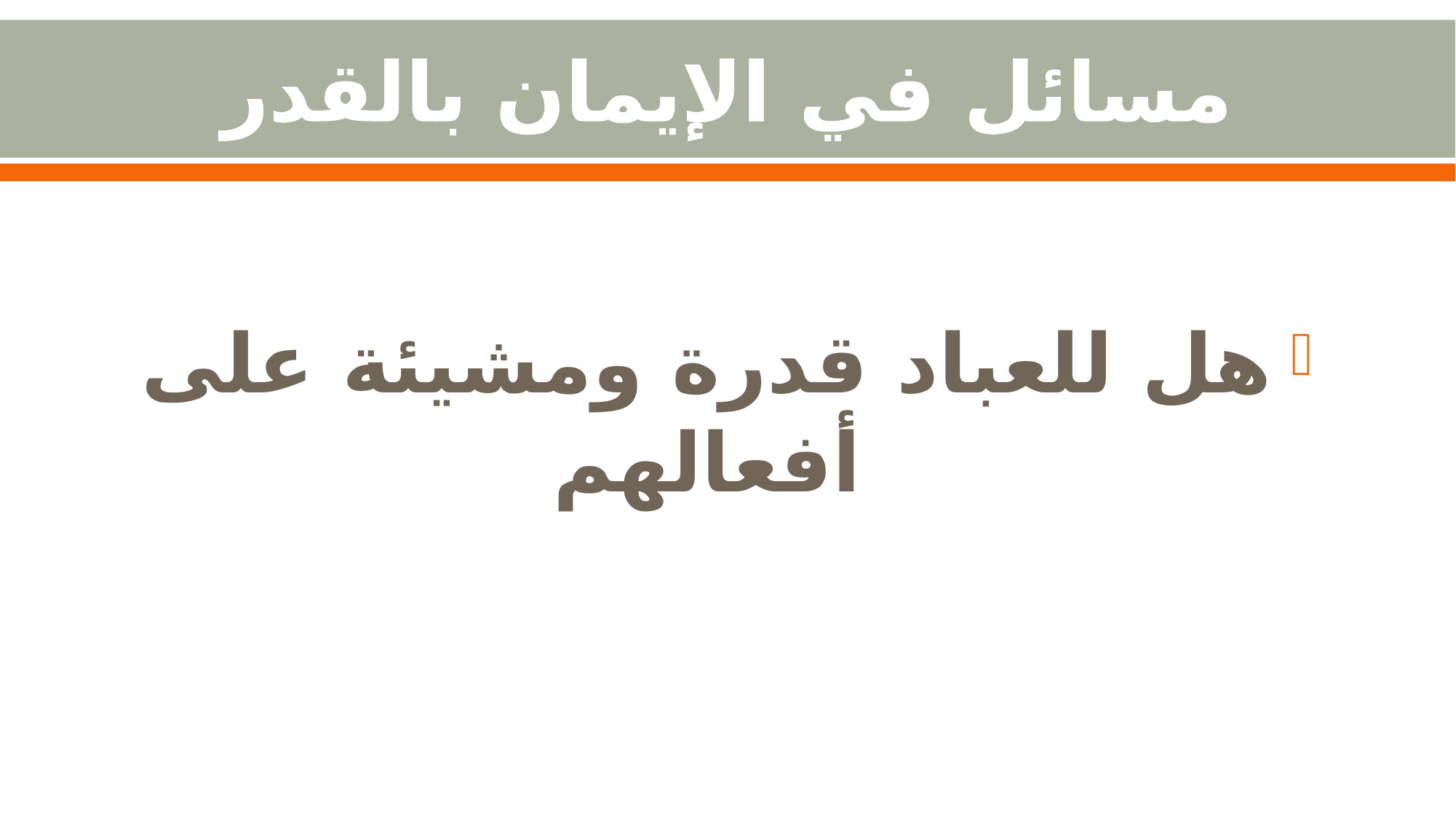

# مسائل في الإيمان بالقدر

هل للعباد قدرة ومشيئة على أفعالهم